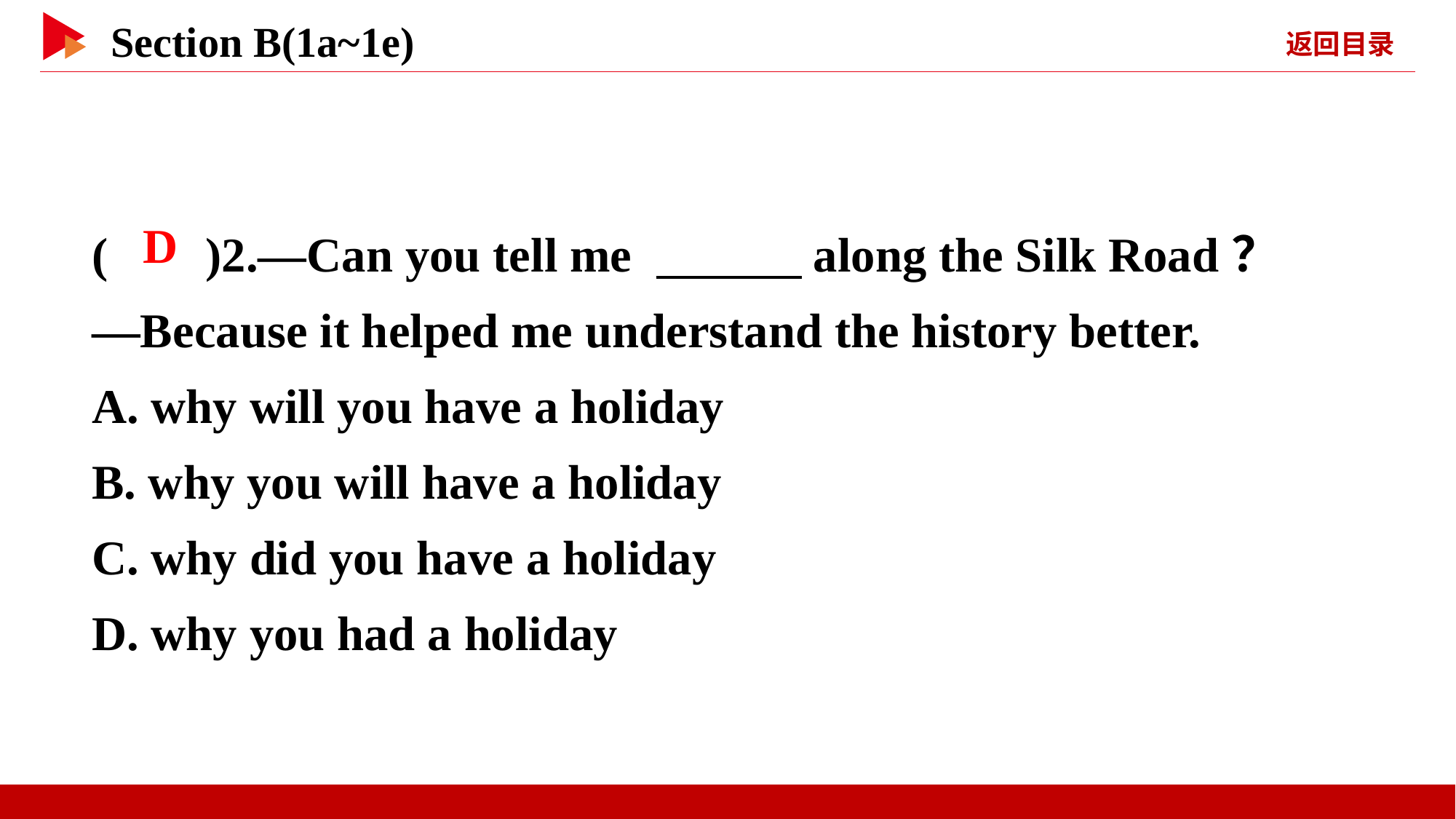

(        )2.—Can you tell me 　　　along the Silk Road？
—Because it helped me understand the history better.
A. why will you have a holiday
B. why you will have a holiday
C. why did you have a holiday
D. why you had a holiday
   D